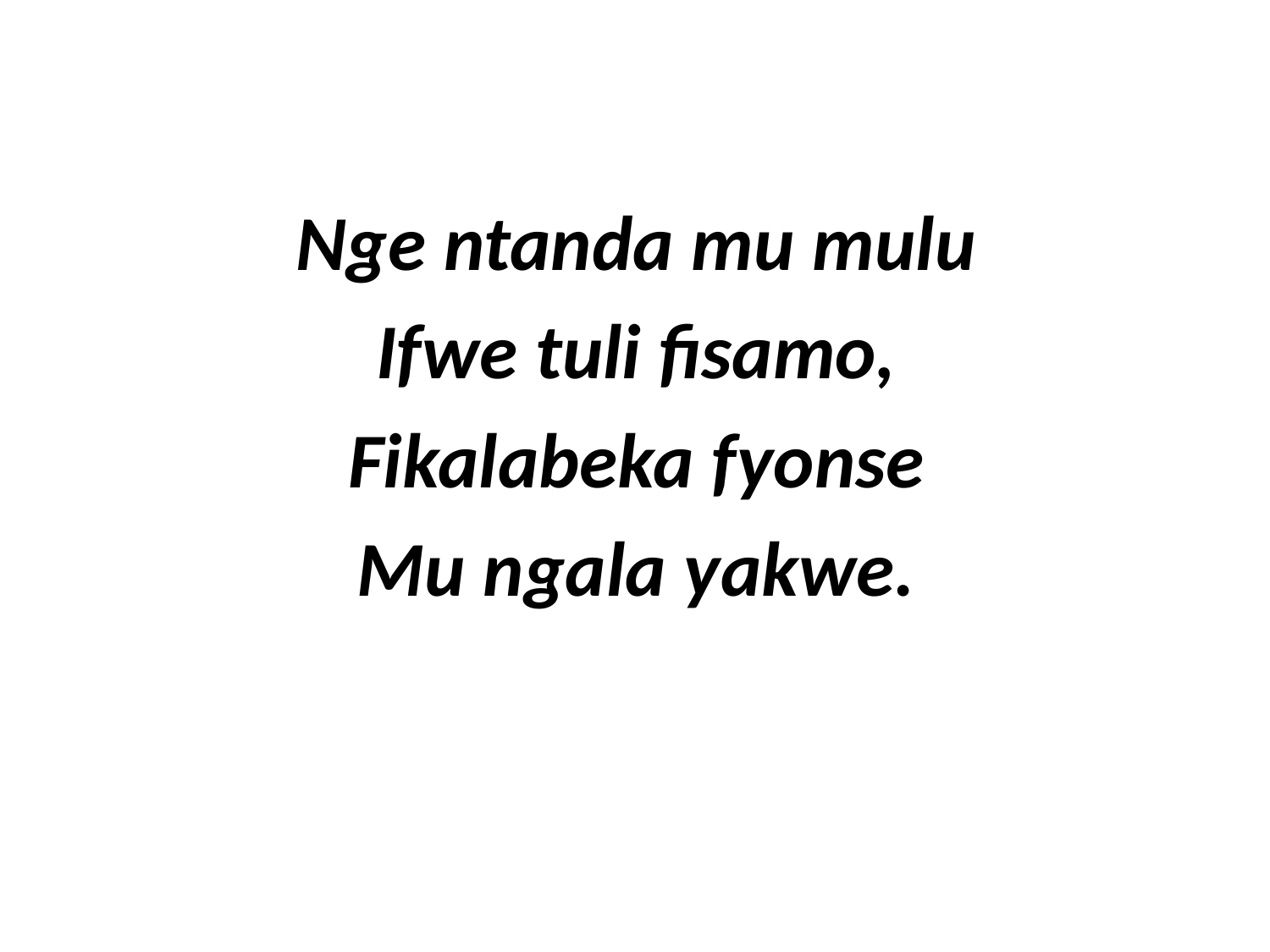

Nge ntanda mu mulu
Ifwe tuli fisamo,
Fikalabeka fyonse
Mu ngala yakwe.